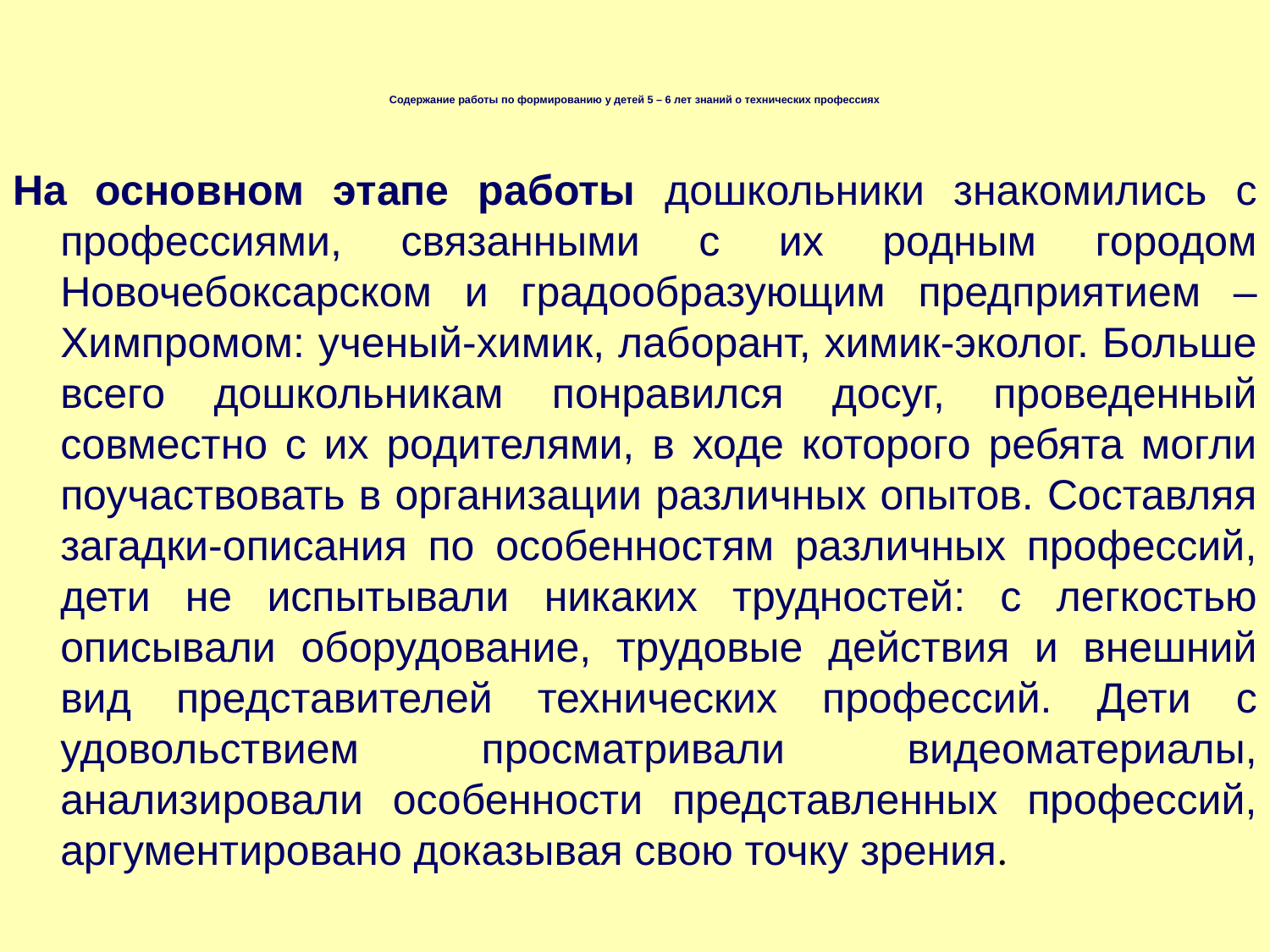

# Содержание работы по формированию у детей 5 – 6 лет знаний о технических профессиях
На основном этапе работы дошкольники знакомились с профессиями, связанными с их родным городом Новочебоксарском и градообразующим предприятием – Химпромом: ученый-химик, лаборант, химик-эколог. Больше всего дошкольникам понравился досуг, проведенный совместно с их родителями, в ходе которого ребята могли поучаствовать в организации различных опытов. Составляя загадки-описания по особенностям различных профессий, дети не испытывали никаких трудностей: с легкостью описывали оборудование, трудовые действия и внешний вид представителей технических профессий. Дети с удовольствием просматривали видеоматериалы, анализировали особенности представленных профессий, аргументировано доказывая свою точку зрения.